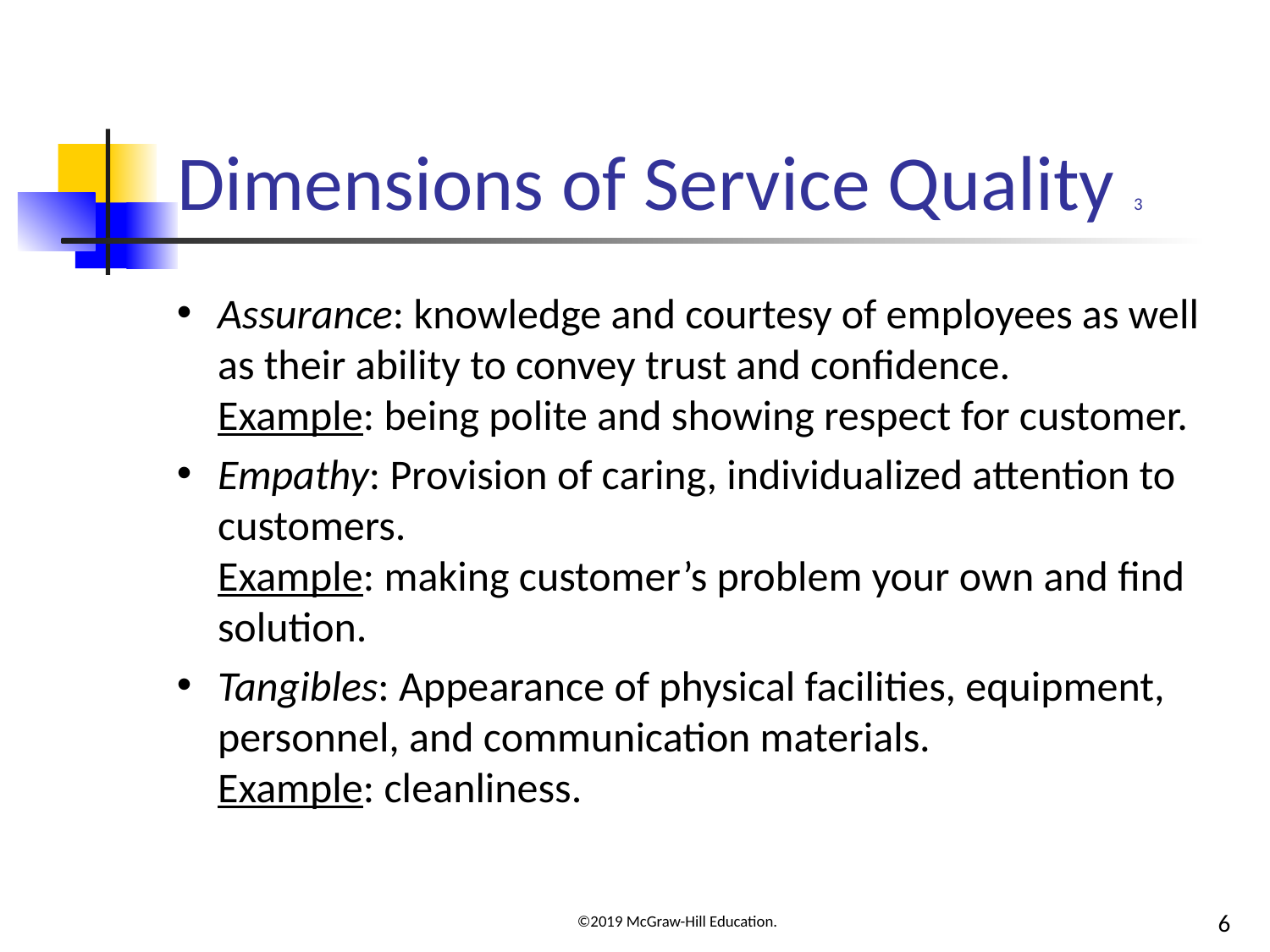

# Dimensions of Service Quality 3
Assurance: knowledge and courtesy of employees as well as their ability to convey trust and confidence.    Example: being polite and showing respect for customer.
Empathy: Provision of caring, individualized attention to customers.
Example: making customer’s problem your own and find solution.
Tangibles: Appearance of physical facilities, equipment, personnel, and communication materials.
Example: cleanliness.